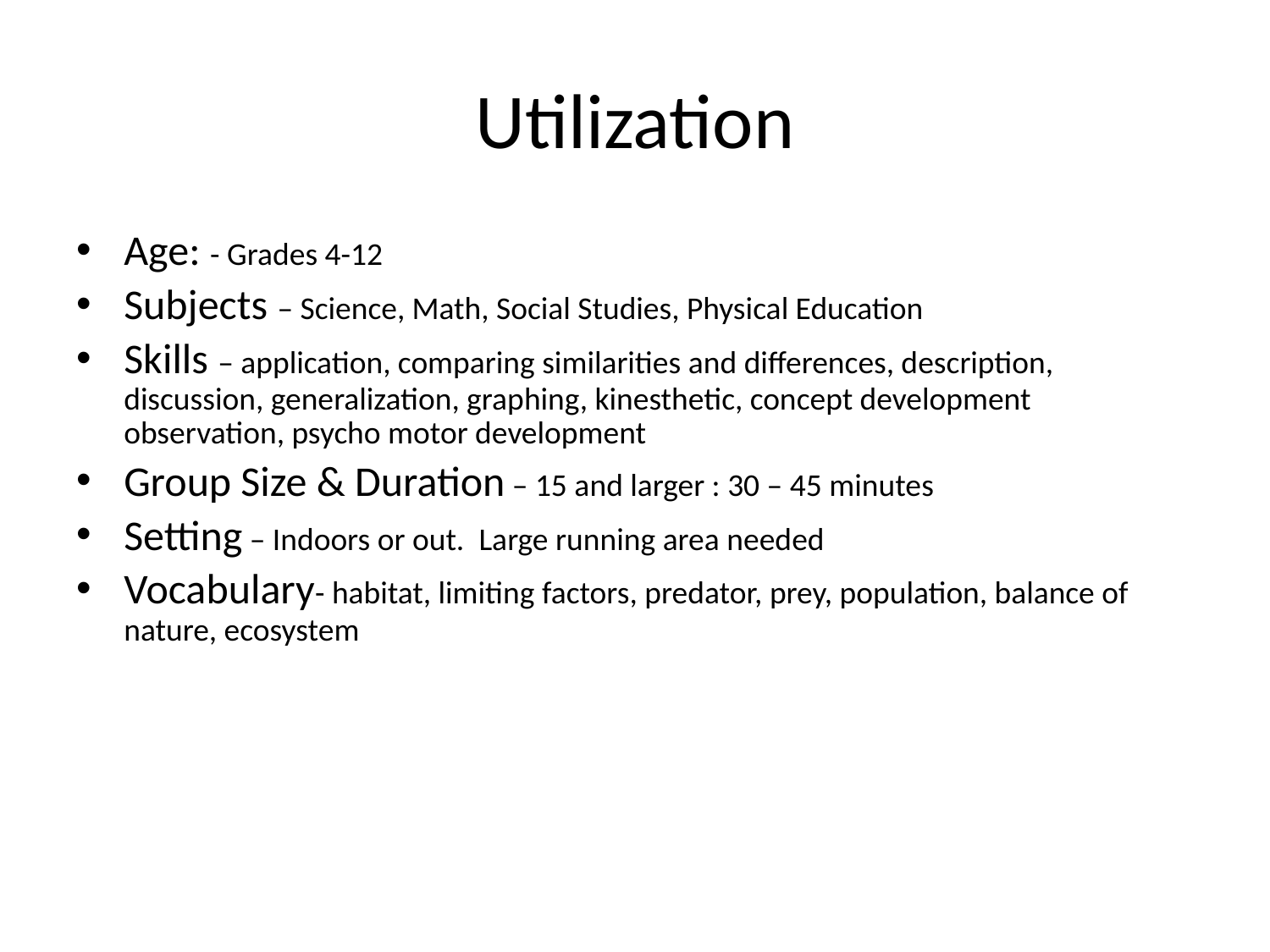

# Utilization
Age: - Grades 4-12
Subjects – Science, Math, Social Studies, Physical Education
Skills – application, comparing similarities and differences, description, discussion, generalization, graphing, kinesthetic, concept development observation, psycho motor development
Group Size & Duration – 15 and larger : 30 – 45 minutes
Setting – Indoors or out.  Large running area needed
Vocabulary- habitat, limiting factors, predator, prey, population, balance of nature, ecosystem